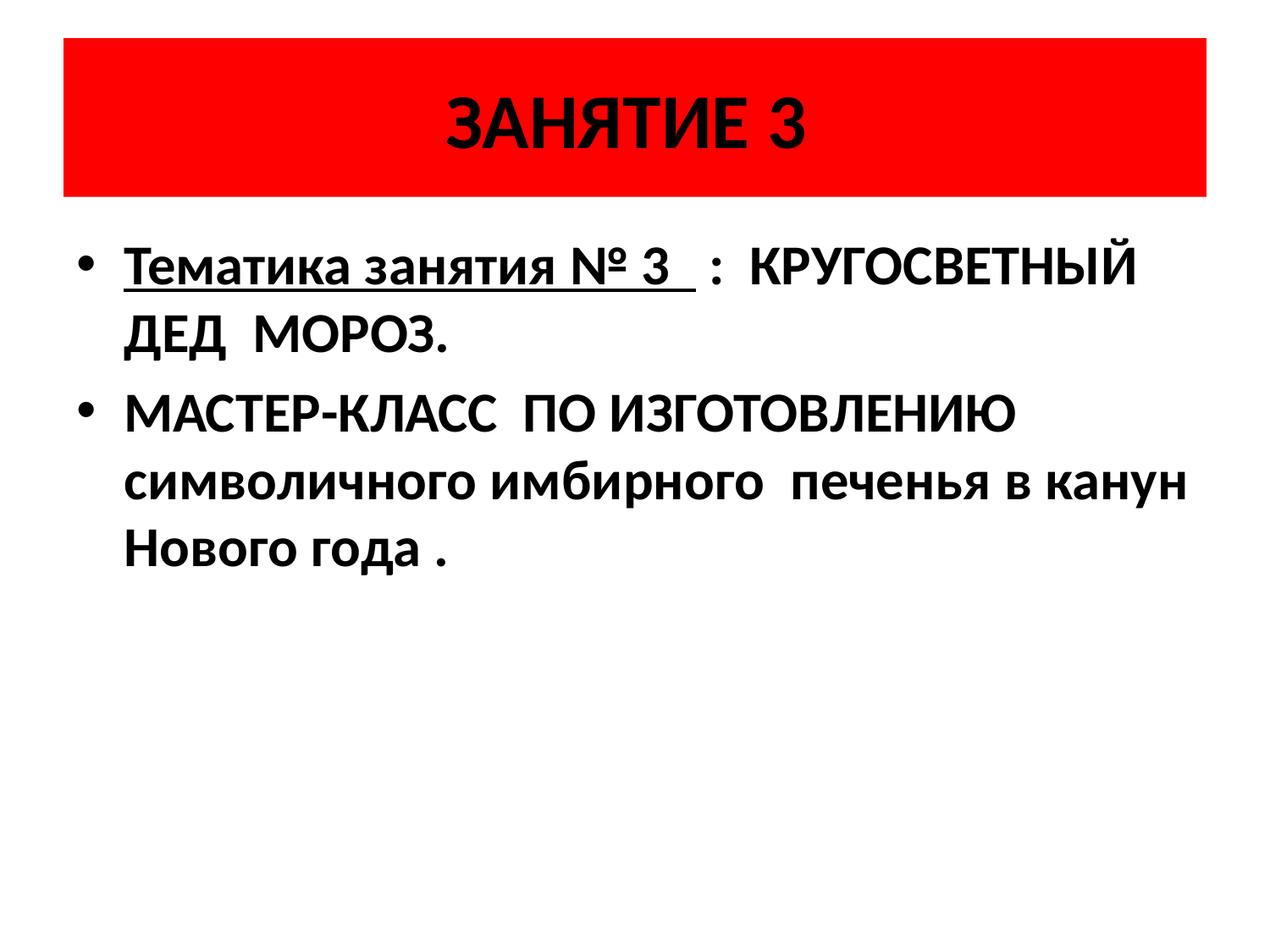

# ЗАНЯТИЕ 3
Тематика занятия № 3   :  КРУГОСВЕТНЫЙ  ДЕД  МОРОЗ.
МАСТЕР-КЛАСС  ПО ИЗГОТОВЛЕНИЮ  символичного имбирного  печенья в канун Нового года .